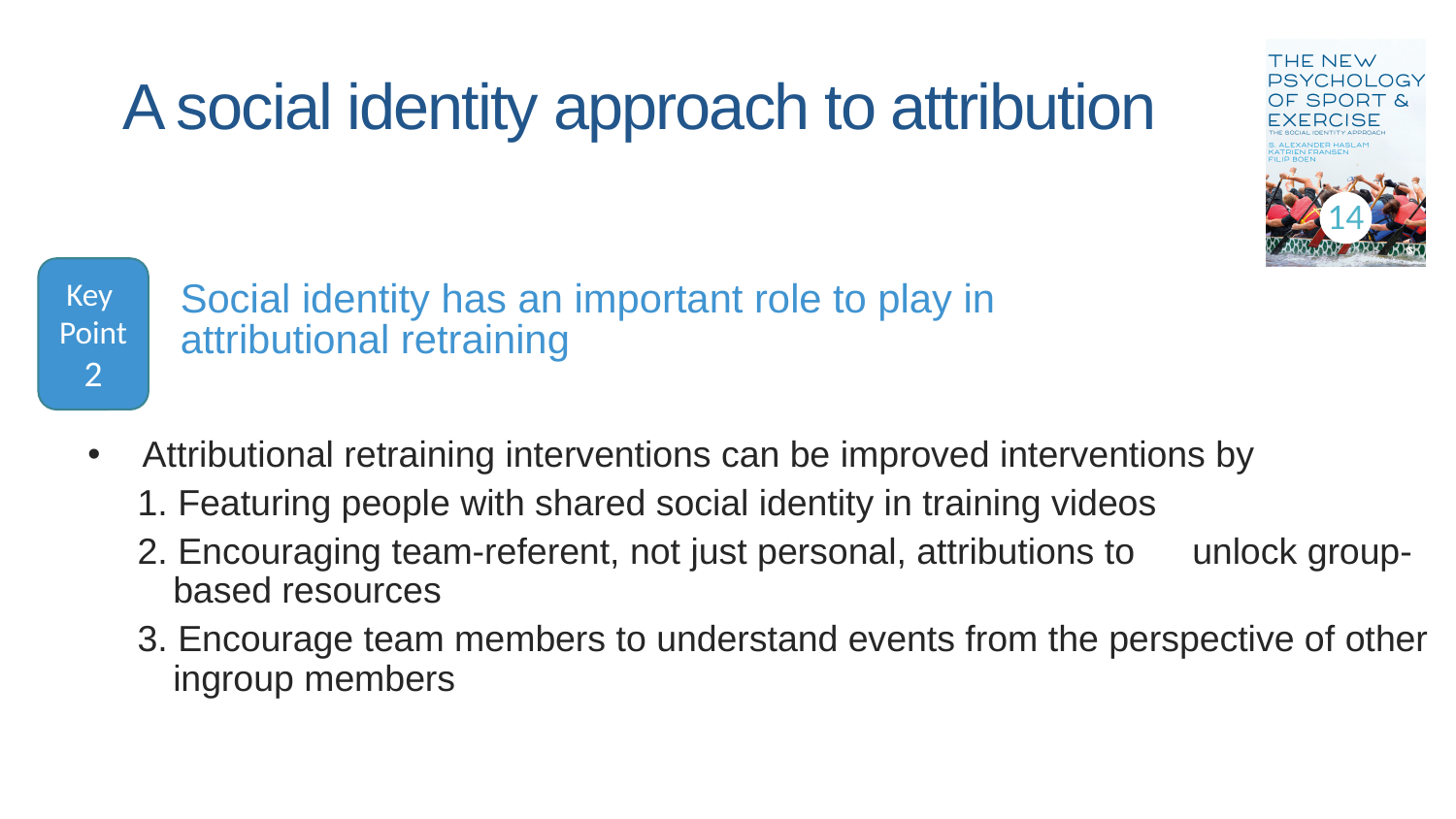

# A social identity approach to attribution
14
Key
Point
2
Social identity has an important role to play in attributional retraining
Attributional retraining interventions can be improved interventions by
1. Featuring people with shared social identity in training videos
2. Encouraging team-referent, not just personal, attributions to 	unlock group-based resources
3. Encourage team members to understand events from the perspective of other ingroup members